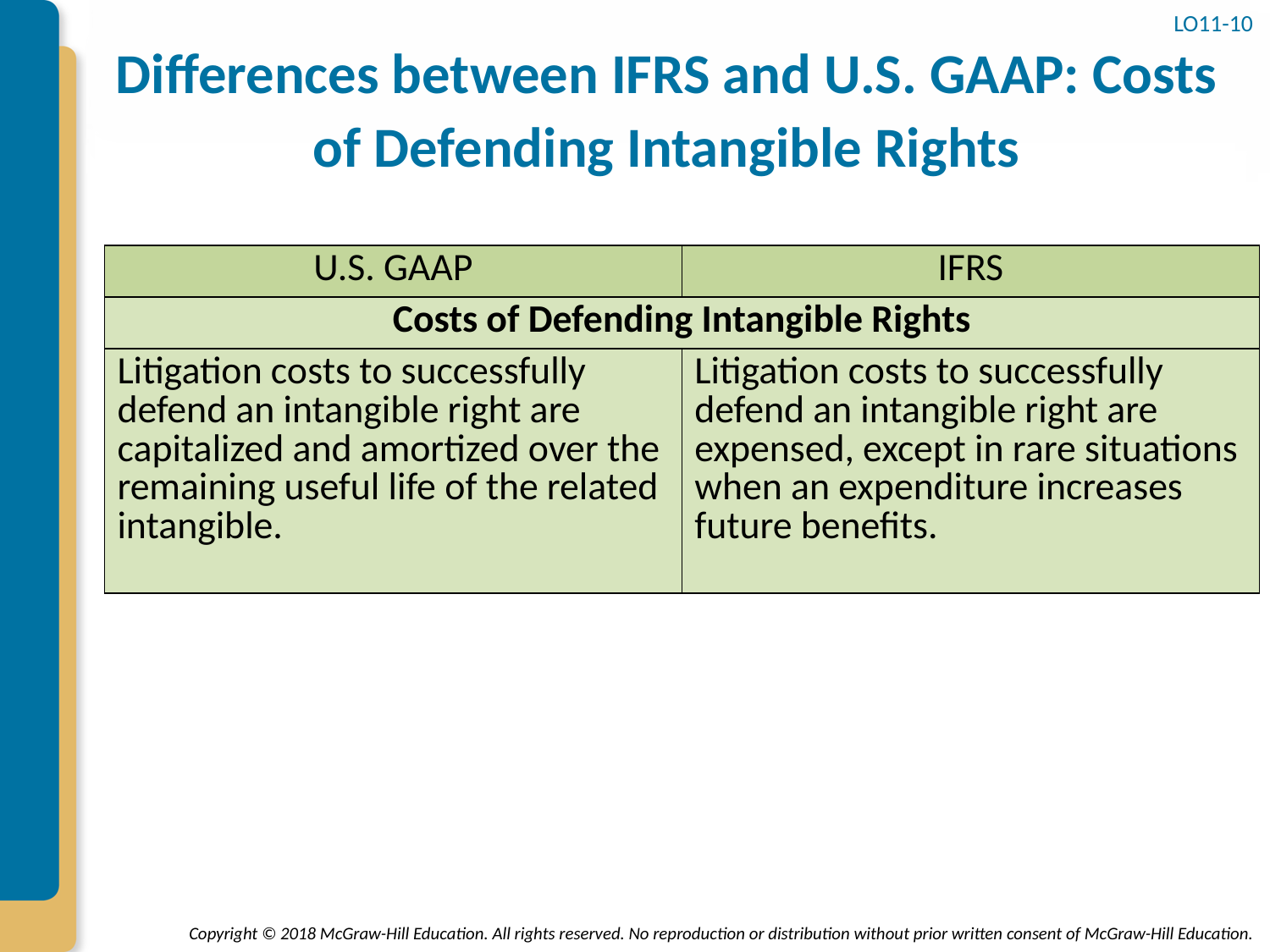

LO11-10
# Differences between IFRS and U.S. GAAP: Costs of Defending Intangible Rights
| U.S. GAAP | IFRS |
| --- | --- |
| Costs of Defending Intangible Rights |  |
| Litigation costs to successfully defend an intangible right are capitalized and amortized over the remaining useful life of the related intangible. | Litigation costs to successfully defend an intangible right are expensed, except in rare situations when an expenditure increases future benefits. |